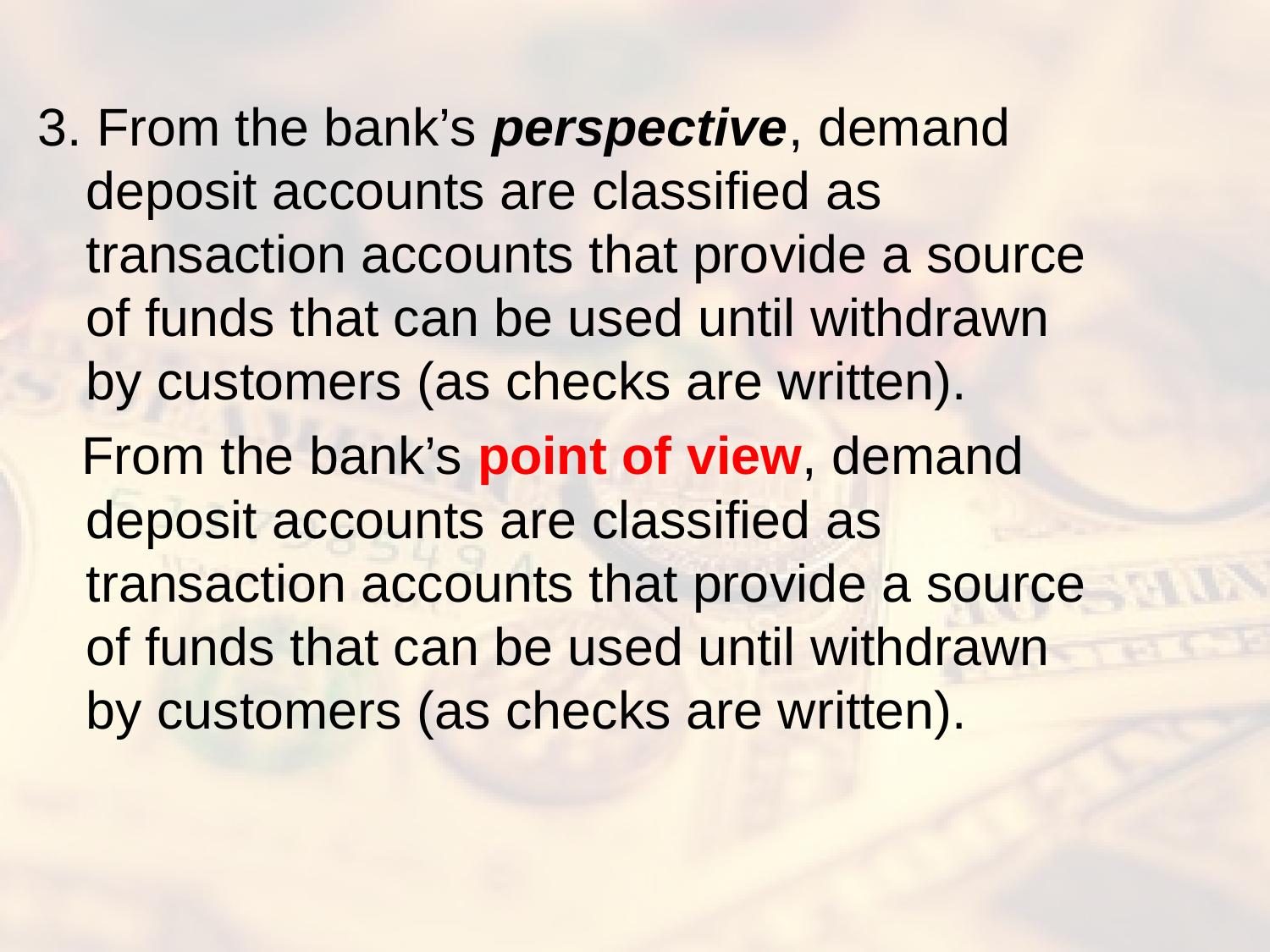

#
3. From the bank’s perspective, demand deposit accounts are classified as transaction accounts that provide a source of funds that can be used until withdrawn by customers (as checks are written).
   From the bank’s point of view, demand deposit accounts are classified as transaction accounts that provide a source of funds that can be used until withdrawn by customers (as checks are written).